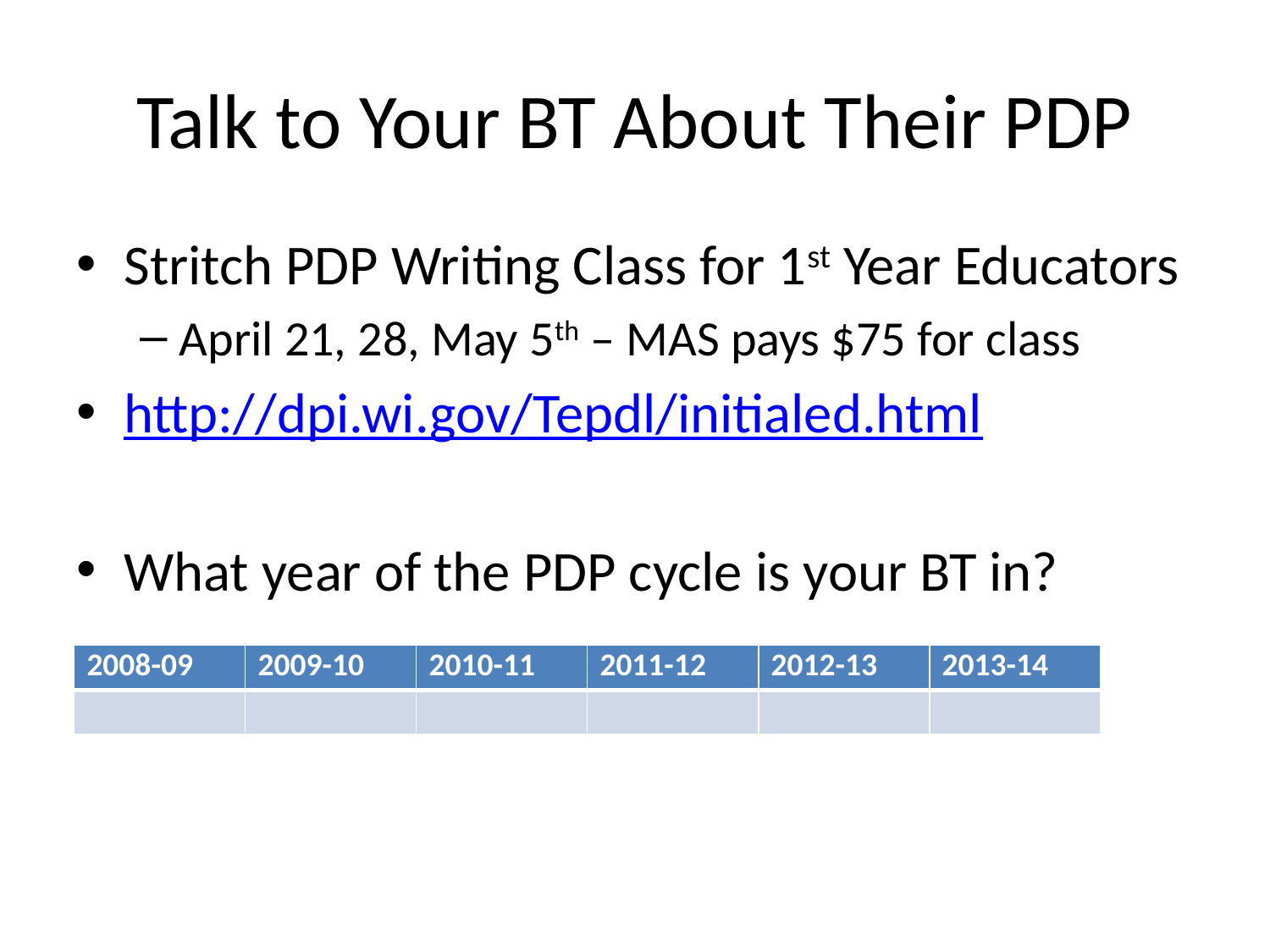

# Talk to Your BT About Their PDP
Stritch PDP Writing Class for 1st Year Educators
April 21, 28, May 5th – MAS pays $75 for class
http://dpi.wi.gov/Tepdl/initialed.html

What year of the PDP cycle is your BT in?

| 2008-09 | 2009-10 | 2010-11 | 2011-12 | 2012-13 | 2013-14 |
| --- | --- | --- | --- | --- | --- |
|  |  |  |  |  |  |